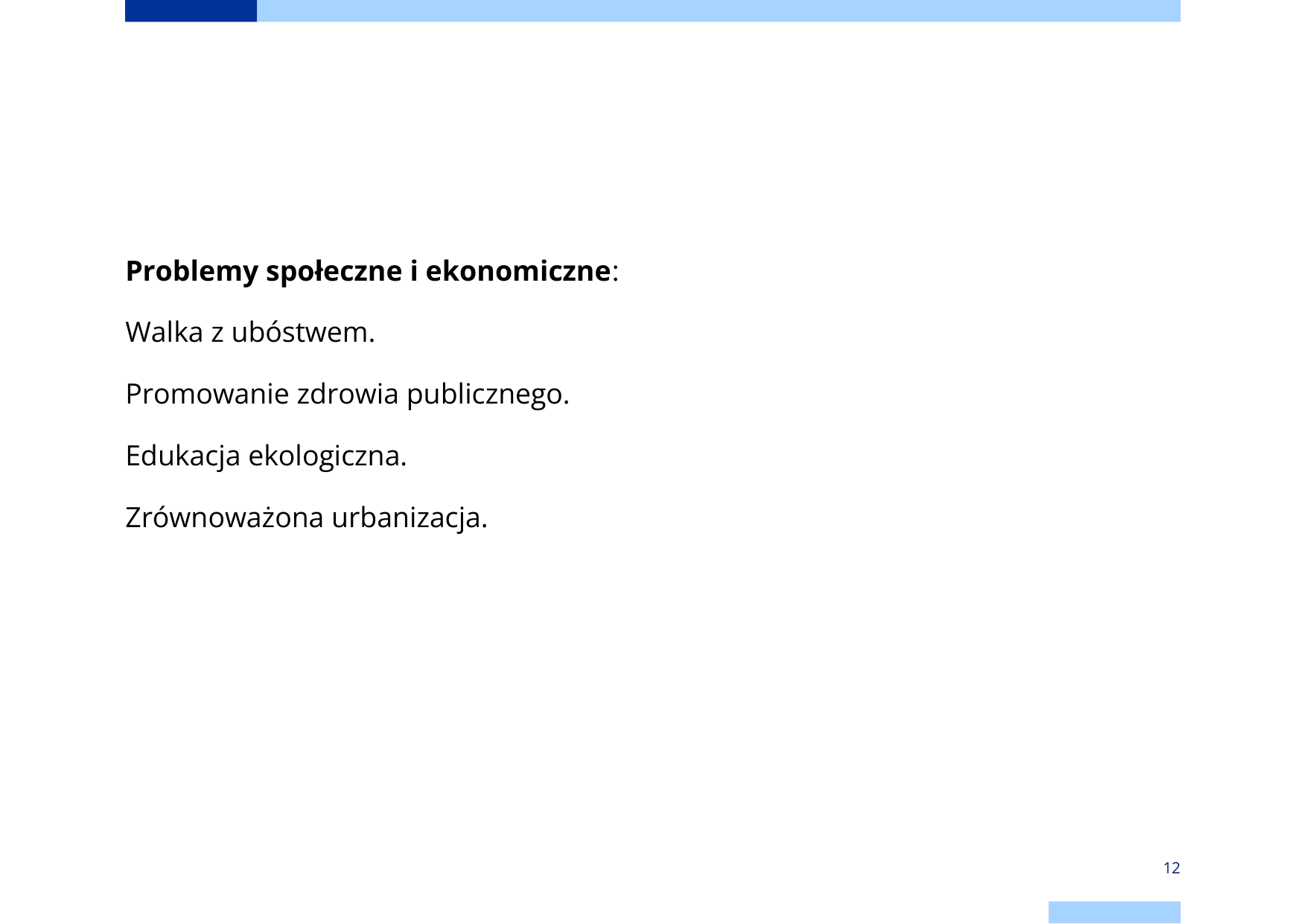

#
Problemy społeczne i ekonomiczne:
Walka z ubóstwem.
Promowanie zdrowia publicznego.
Edukacja ekologiczna.
Zrównoważona urbanizacja.

12